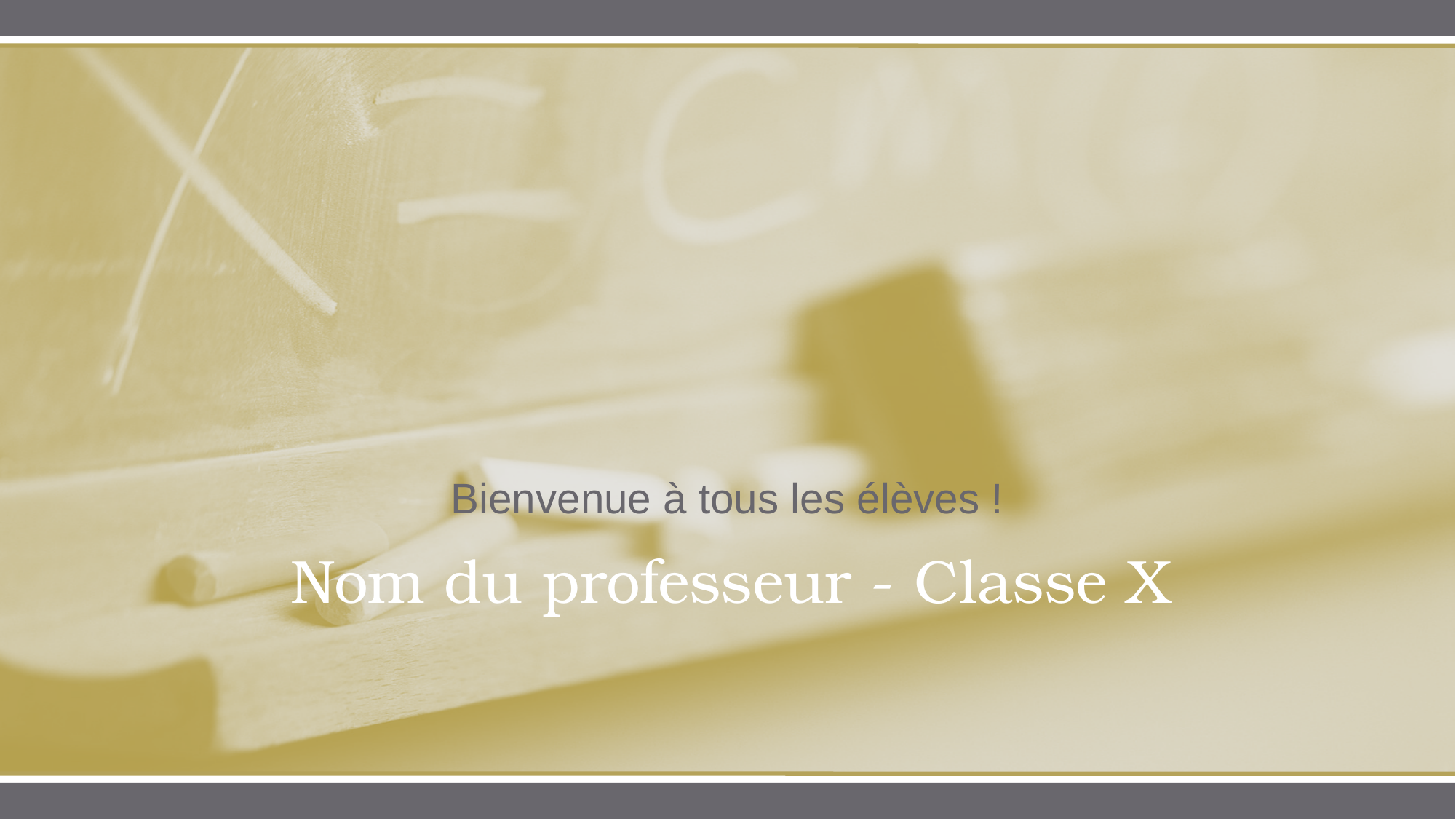

Bienvenue à tous les élèves !
# Nom du professeur - Classe X